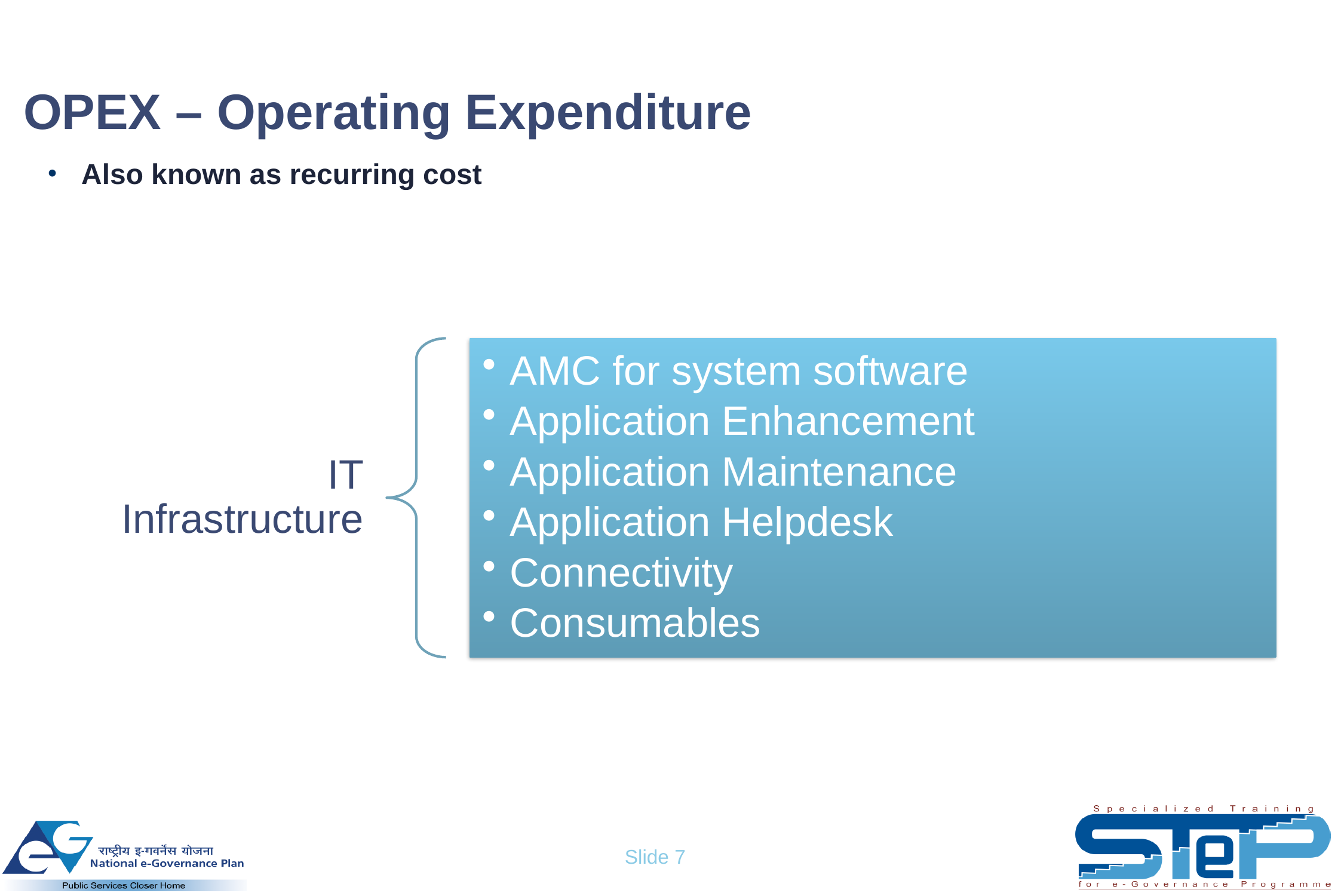

# OPEX – Operating Expenditure
Also known as recurring cost

IT Infrastructure
AMC for system software
Application Enhancement
Application Maintenance
Application Helpdesk
Connectivity
Consumables